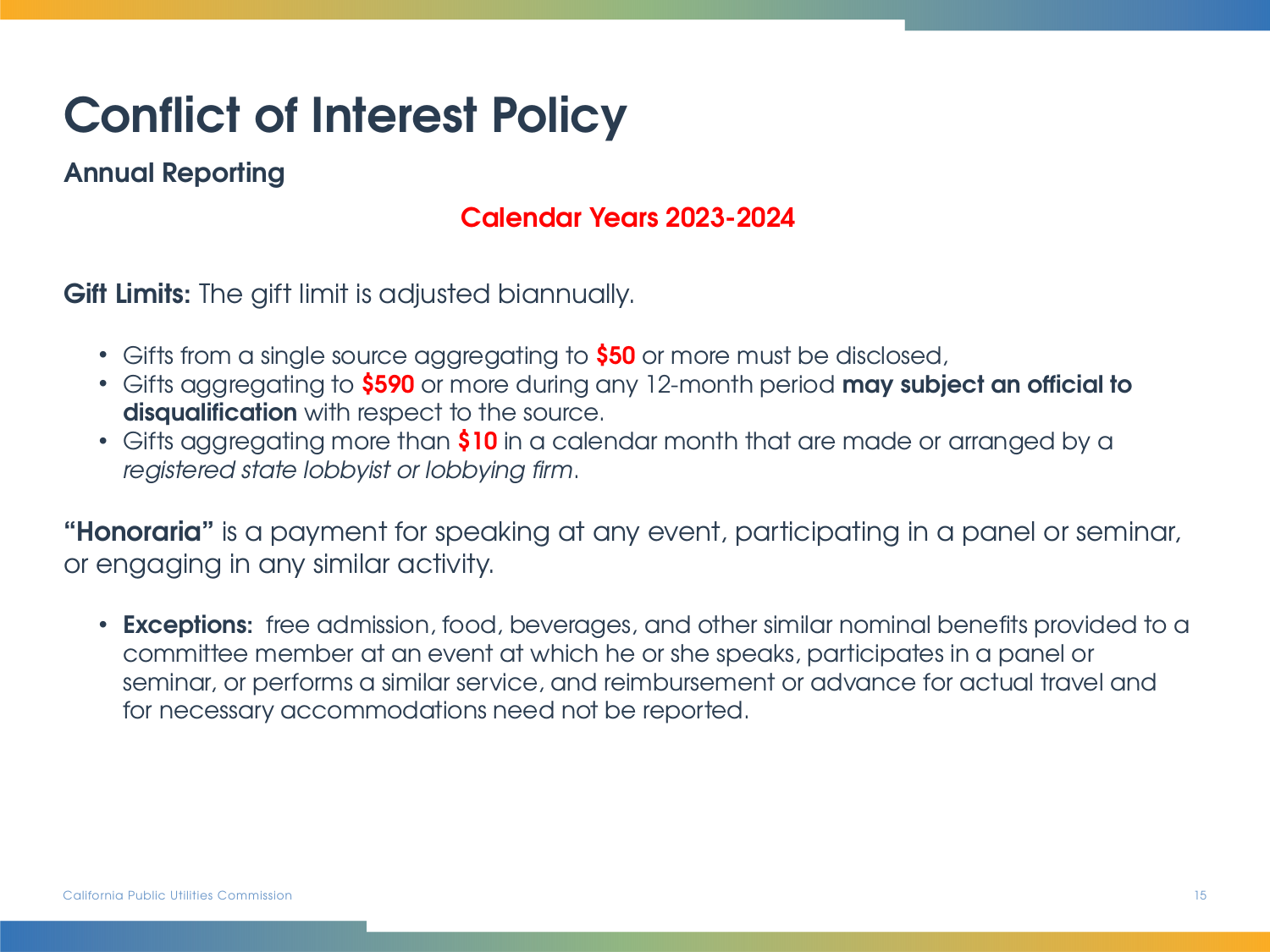

# Conflict of Interest Policy
Annual Reporting
Calendar Years 2023-2024

Gift Limits: The gift limit is adjusted biannually.
Gifts from a single source aggregating to $50 or more must be disclosed,
Gifts aggregating to $590 or more during any 12-month period may subject an official to disqualification with respect to the source.
Gifts aggregating more than $10 in a calendar month that are made or arranged by a registered state lobbyist or lobbying firm.

“Honoraria” is a payment for speaking at any event, participating in a panel or seminar, or engaging in any similar activity.
Exceptions:  free admission, food, beverages, and other similar nominal benefits provided to a committee member at an event at which he or she speaks, participates in a panel or seminar, or performs a similar service, and reimbursement or advance for actual travel and for necessary accommodations need not be reported.
15